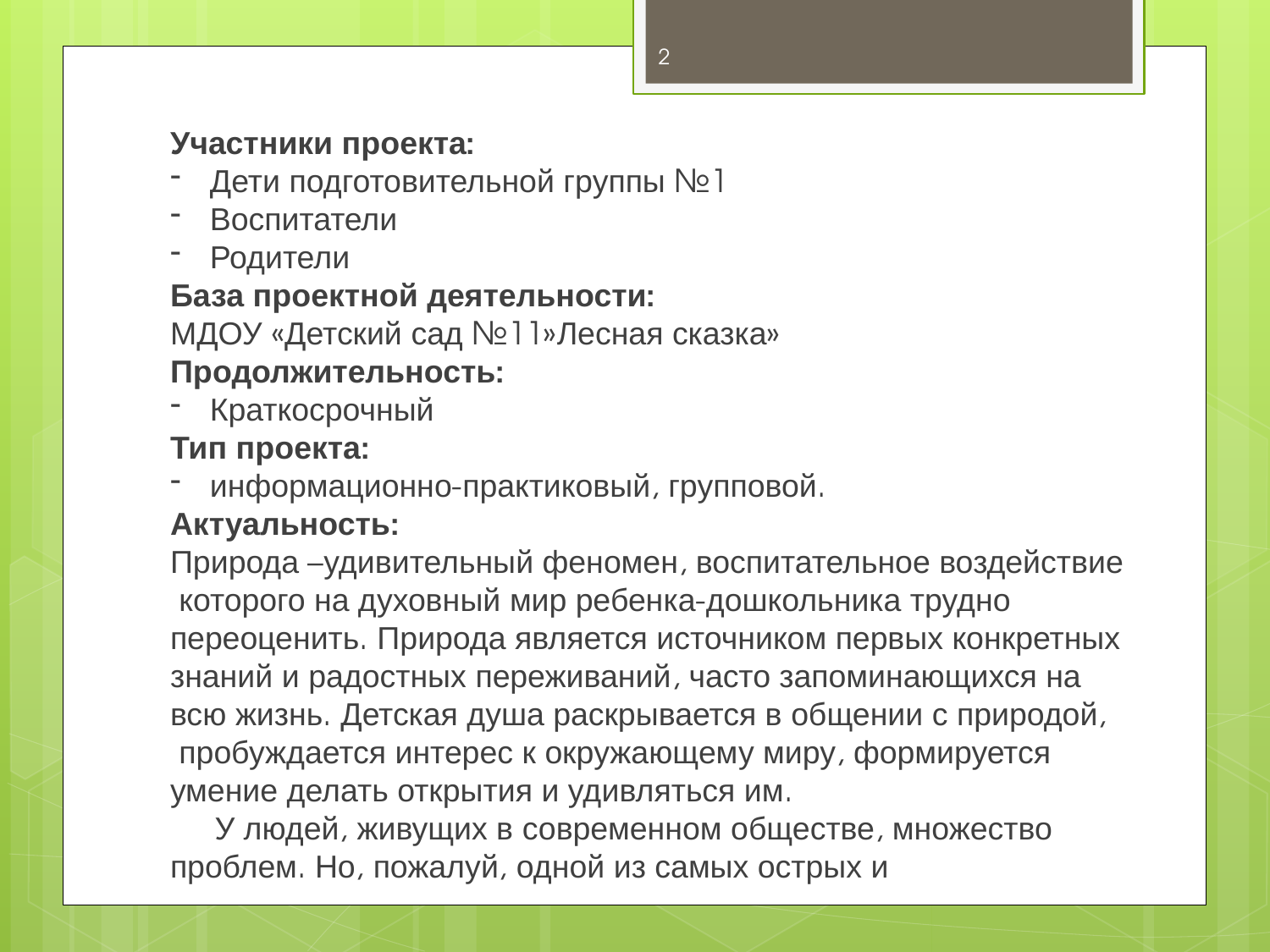

2
Участники проекта:
Дети подготовительной группы №1
Воспитатели
Родители
База проектной деятельности:
МДОУ «Детский сад №11»Лесная сказка»
Продолжительность:
Краткосрочный
Тип проекта:
информационно-практиковый, групповой.
Актуальность:
Природа –удивительный феномен, воспитательное воздействие
 которого на духовный мир ребенка-дошкольника трудно
переоценить. Природа является источником первых конкретных
знаний и радостных переживаний, часто запоминающихся на
всю жизнь. Детская душа раскрывается в общении с природой,
 пробуждается интерес к окружающему миру, формируется
умение делать открытия и удивляться им.
     У людей, живущих в современном обществе, множество
проблем. Но, пожалуй, одной из самых острых и